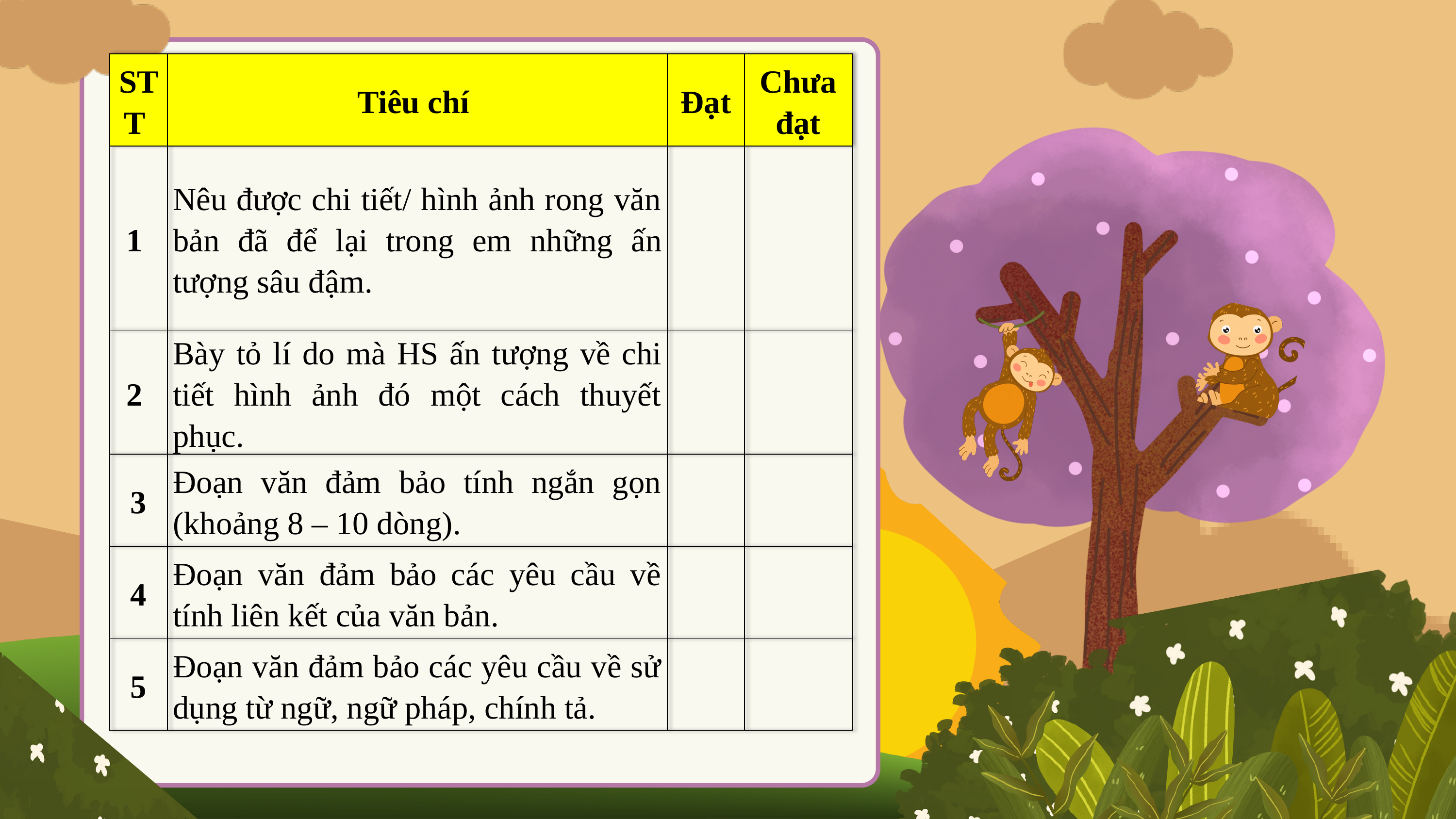

| STT | Tiêu chí | Đạt | Chưa đạt |
| --- | --- | --- | --- |
| 1 | Nêu được chi tiết/ hình ảnh rong văn bản đã để lại trong em những ấn tượng sâu đậm. |  |  |
| 2 | Bày tỏ lí do mà HS ấn tượng về chi tiết hình ảnh đó một cách thuyết phục. |  |  |
| 3 | Đoạn văn đảm bảo tính ngắn gọn (khoảng 8 – 10 dòng). |  |  |
| 4 | Đoạn văn đảm bảo các yêu cầu về tính liên kết của văn bản. |  |  |
| 5 | Đoạn văn đảm bảo các yêu cầu về sử dụng từ ngữ, ngữ pháp, chính tả. |  |  |